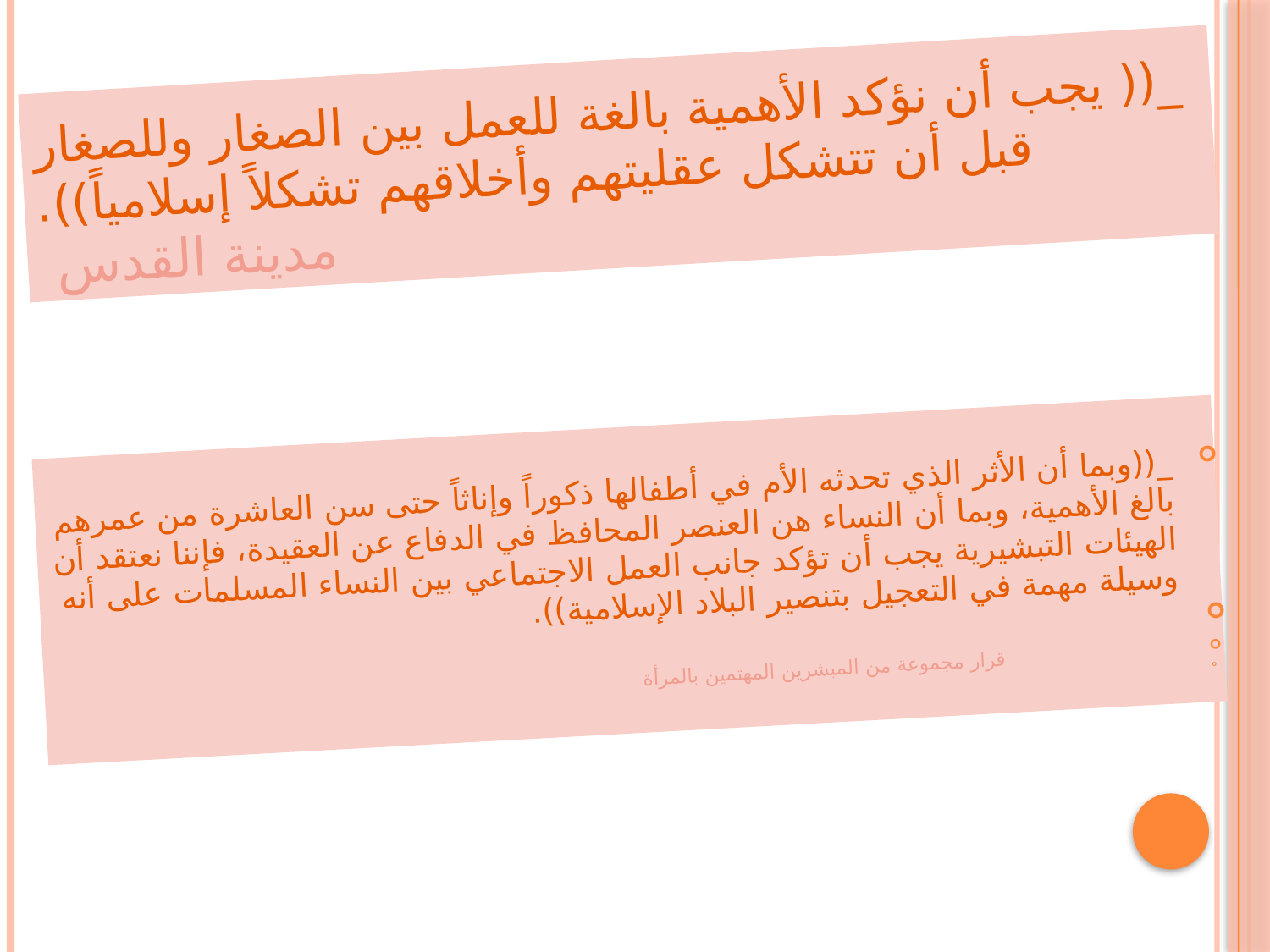

# _(( يجب أن نؤكد الأهمية بالغة للعمل بين الصغار وللصغار قبل أن تتشكل عقليتهم وأخلاقهم تشكلاً إسلامياً)). مدينة القدس

_((وبما أن الأثر الذي تحدثه الأم في أطفالها ذكوراً وإناثاً حتى سن العاشرة من عمرهم بالغ الأهمية، وبما أن النساء هن العنصر المحافظ في الدفاع عن العقيدة، فإننا نعتقد أن الهيئات التبشيرية يجب أن تؤكد جانب العمل الاجتماعي بين النساء المسلمات على أنه وسيلة مهمة في التعجيل بتنصير البلاد الإسلامية)).

                            قرار مجموعة من المبشرين المهتمين بالمرأة